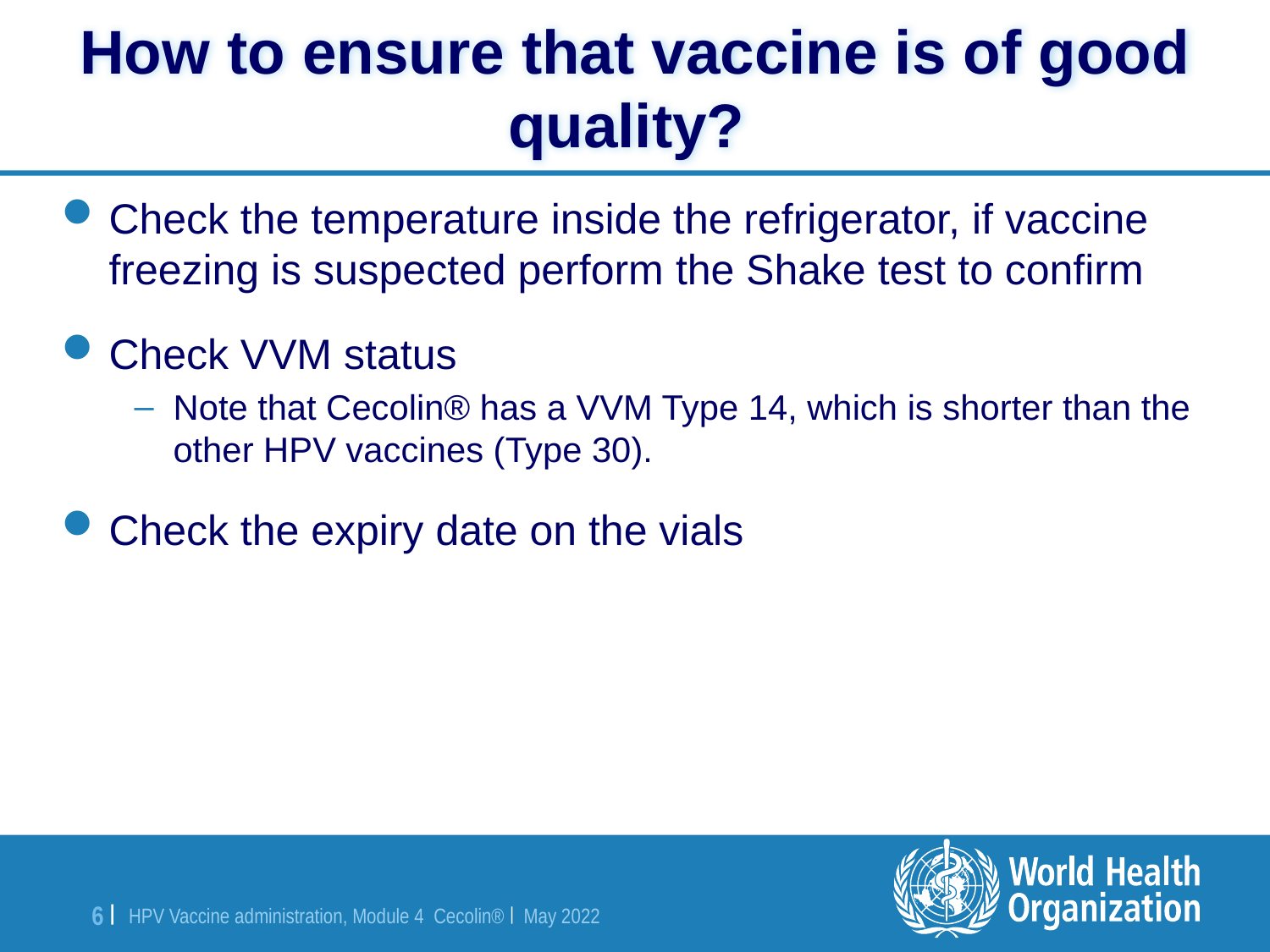

# How to ensure that vaccine is of good quality?
Check the temperature inside the refrigerator, if vaccine freezing is suspected perform the Shake test to confirm
Check VVM status
Note that Cecolin® has a VVM Type 14, which is shorter than the other HPV vaccines (Type 30).
Check the expiry date on the vials